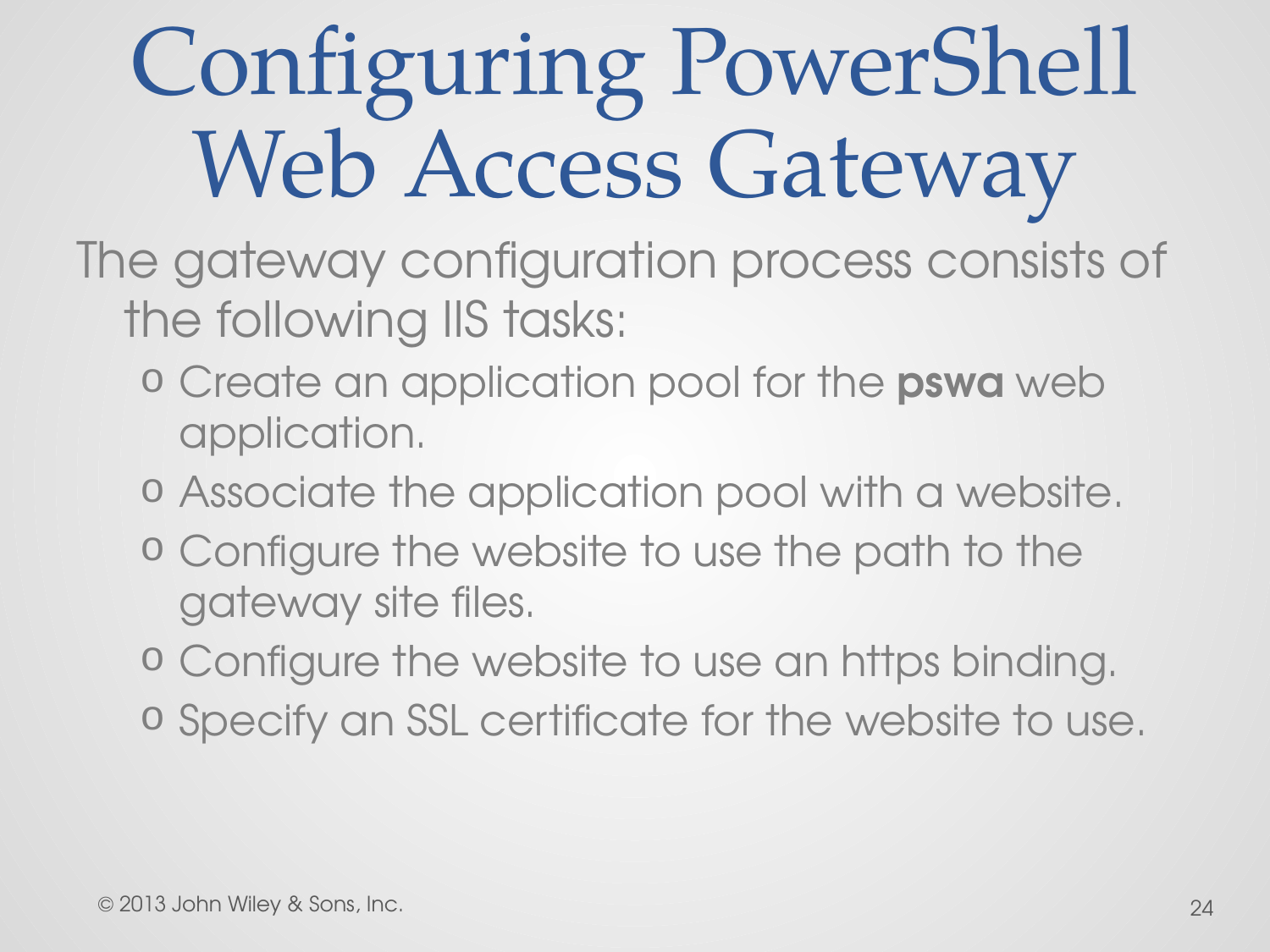

# Configuring PowerShell Web Access Gateway
The gateway configuration process consists of the following IIS tasks:
Create an application pool for the pswa web application.
Associate the application pool with a website.
Configure the website to use the path to the gateway site files.
Configure the website to use an https binding.
Specify an SSL certificate for the website to use.

© 2013 John Wiley & Sons, Inc.
24